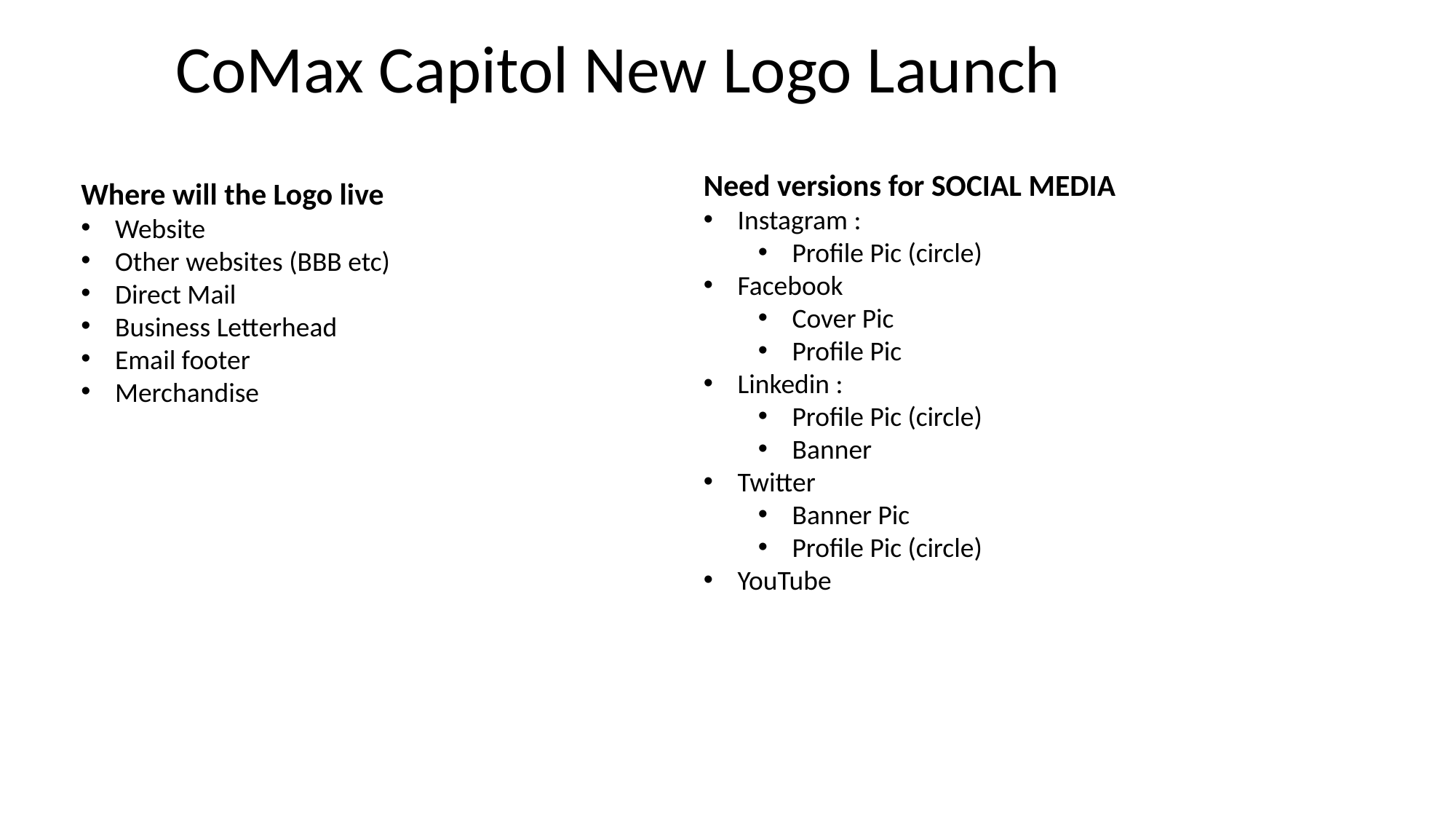

CoMax Capitol New Logo Launch
Need versions for SOCIAL MEDIA
Instagram :
Profile Pic (circle)
Facebook
Cover Pic
Profile Pic
Linkedin :
Profile Pic (circle)
Banner
Twitter
Banner Pic
Profile Pic (circle)
YouTube
Where will the Logo live
Website
Other websites (BBB etc)
Direct Mail
Business Letterhead
Email footer
Merchandise